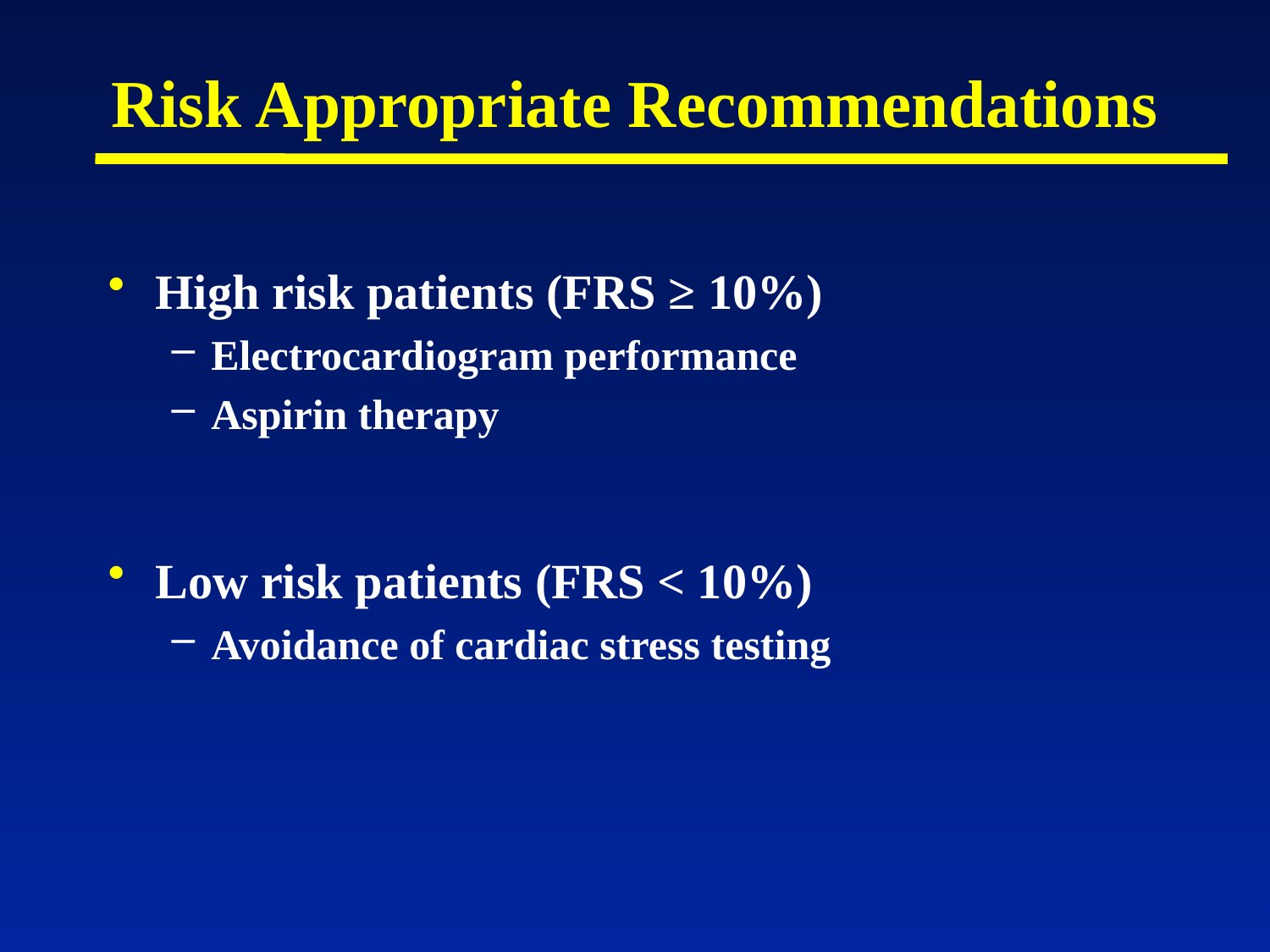

# Risk Appropriate Recommendations
High risk patients (FRS ≥ 10%)
Electrocardiogram performance
Aspirin therapy
Low risk patients (FRS < 10%)
Avoidance of cardiac stress testing